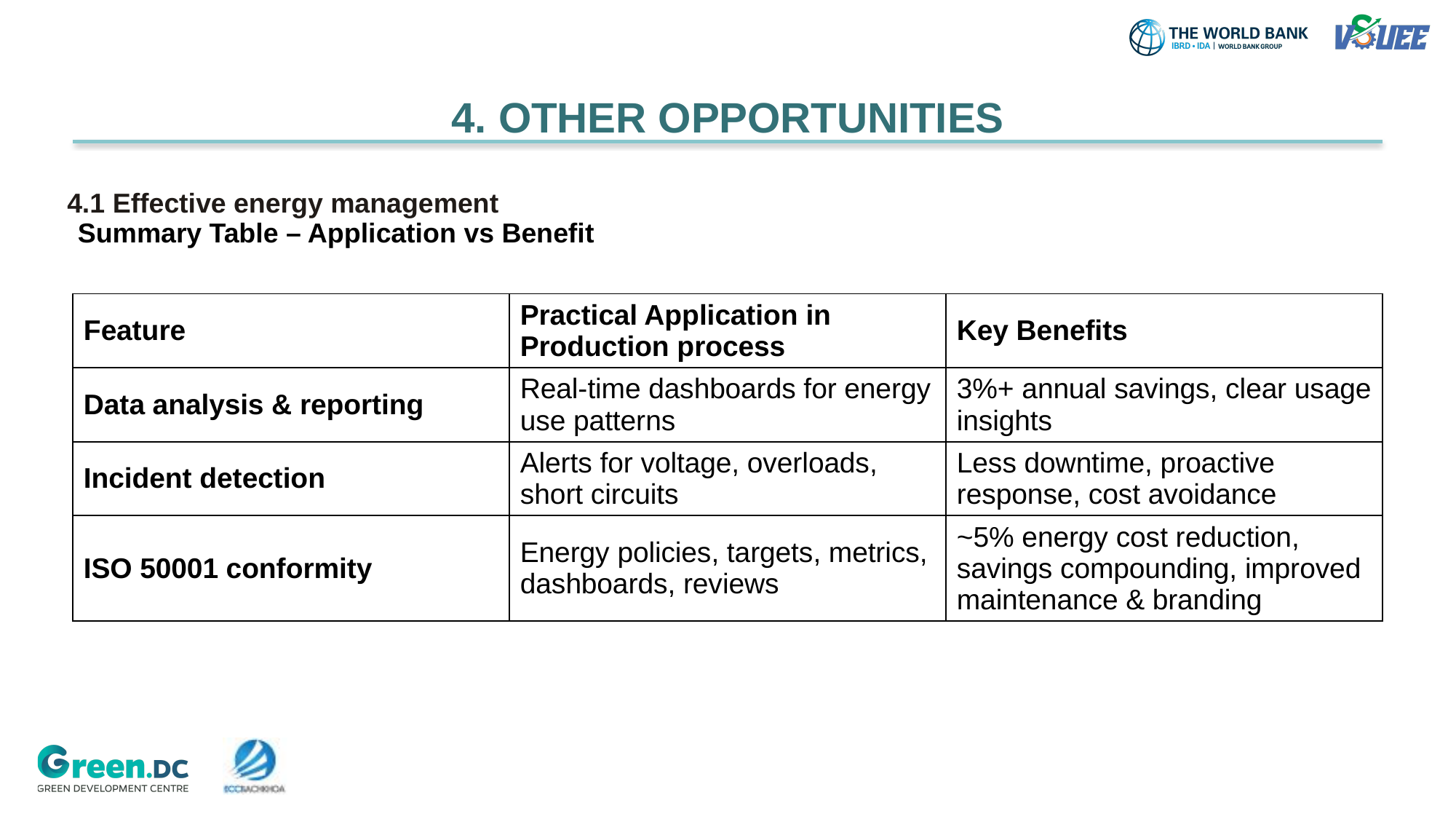

4. OTHER OPPORTUNITIES
4.1 Effective energy management
Summary Table – Application vs Benefit
| Feature | Practical Application in Production process | Key Benefits |
| --- | --- | --- |
| Data analysis & reporting | Real-time dashboards for energy use patterns | 3%+ annual savings, clear usage insights |
| Incident detection | Alerts for voltage, overloads, short circuits | Less downtime, proactive response, cost avoidance |
| ISO 50001 conformity | Energy policies, targets, metrics, dashboards, reviews | ~5% energy cost reduction, savings compounding, improved maintenance & branding |